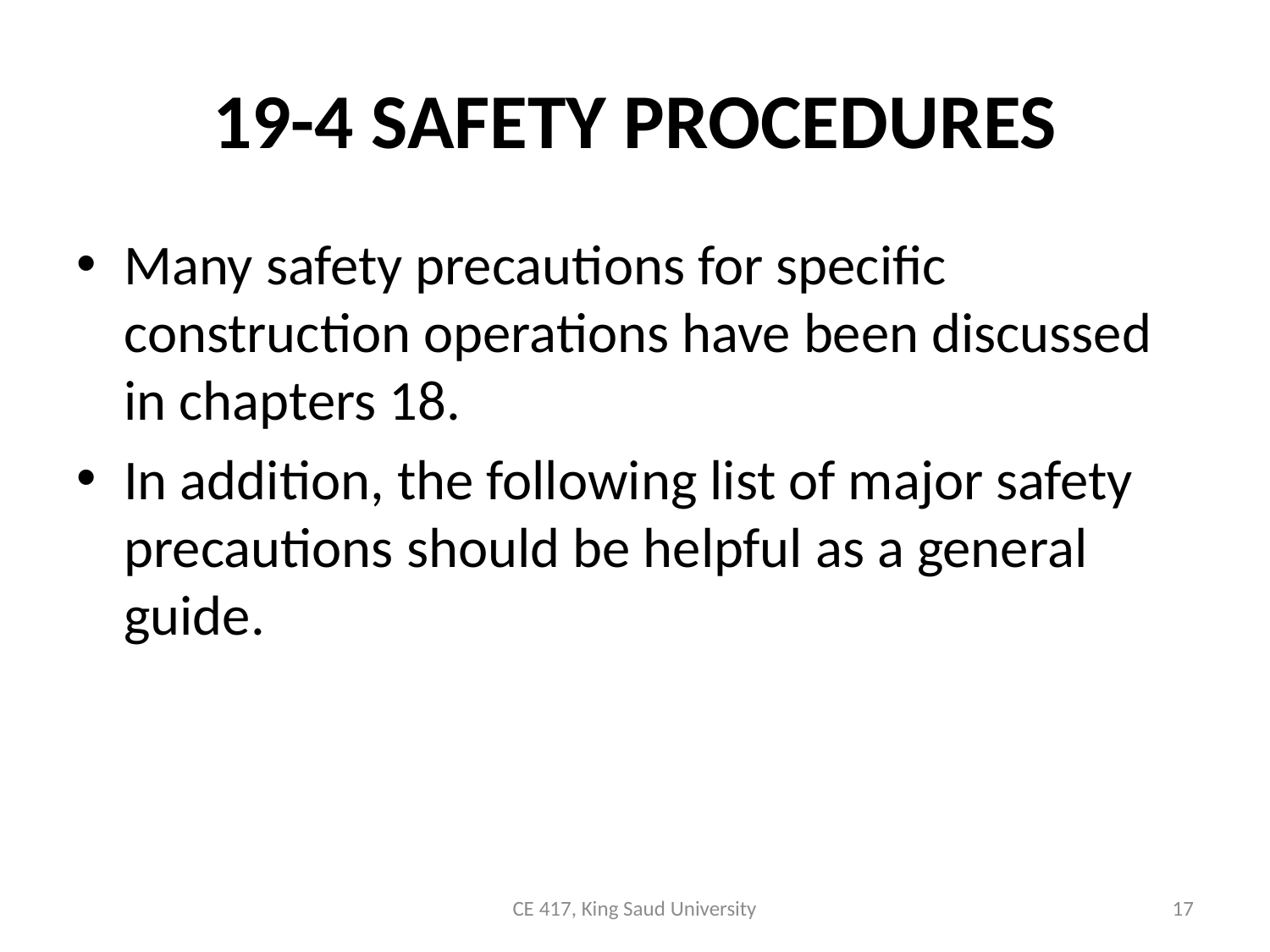

# 19-4 SAFETY PROCEDURES
Many safety precautions for specific construction operations have been discussed in chapters 18.
In addition, the following list of major safety precautions should be helpful as a general guide.
CE 417, King Saud University
17